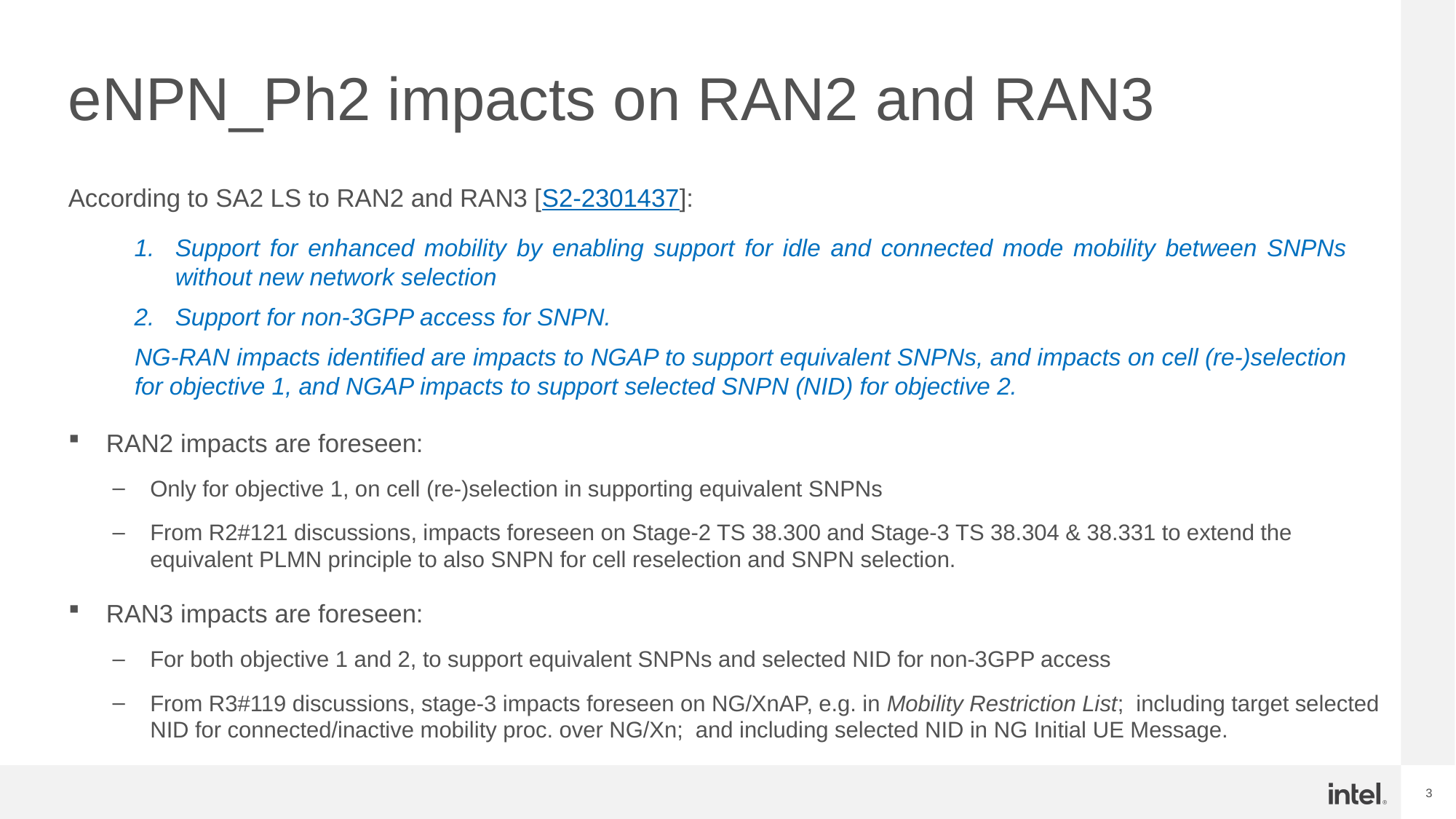

# eNPN_Ph2 impacts on RAN2 and RAN3
According to SA2 LS to RAN2 and RAN3 [S2-2301437]:

RAN2 impacts are foreseen:
Only for objective 1, on cell (re-)selection in supporting equivalent SNPNs
From R2#121 discussions, impacts foreseen on Stage-2 TS 38.300 and Stage-3 TS 38.304 & 38.331 to extend the equivalent PLMN principle to also SNPN for cell reselection and SNPN selection.
RAN3 impacts are foreseen:
For both objective 1 and 2, to support equivalent SNPNs and selected NID for non-3GPP access
From R3#119 discussions, stage-3 impacts foreseen on NG/XnAP, e.g. in Mobility Restriction List;  including target selected NID for connected/inactive mobility proc. over NG/Xn;  and including selected NID in NG Initial UE Message.

Support for enhanced mobility by enabling support for idle and connected mode mobility between SNPNs without new network selection

Support for non-3GPP access for SNPN.

NG-RAN impacts identified are impacts to NGAP to support equivalent SNPNs, and impacts on cell (re-)selection for objective 1, and NGAP impacts to support selected SNPN (NID) for objective 2.